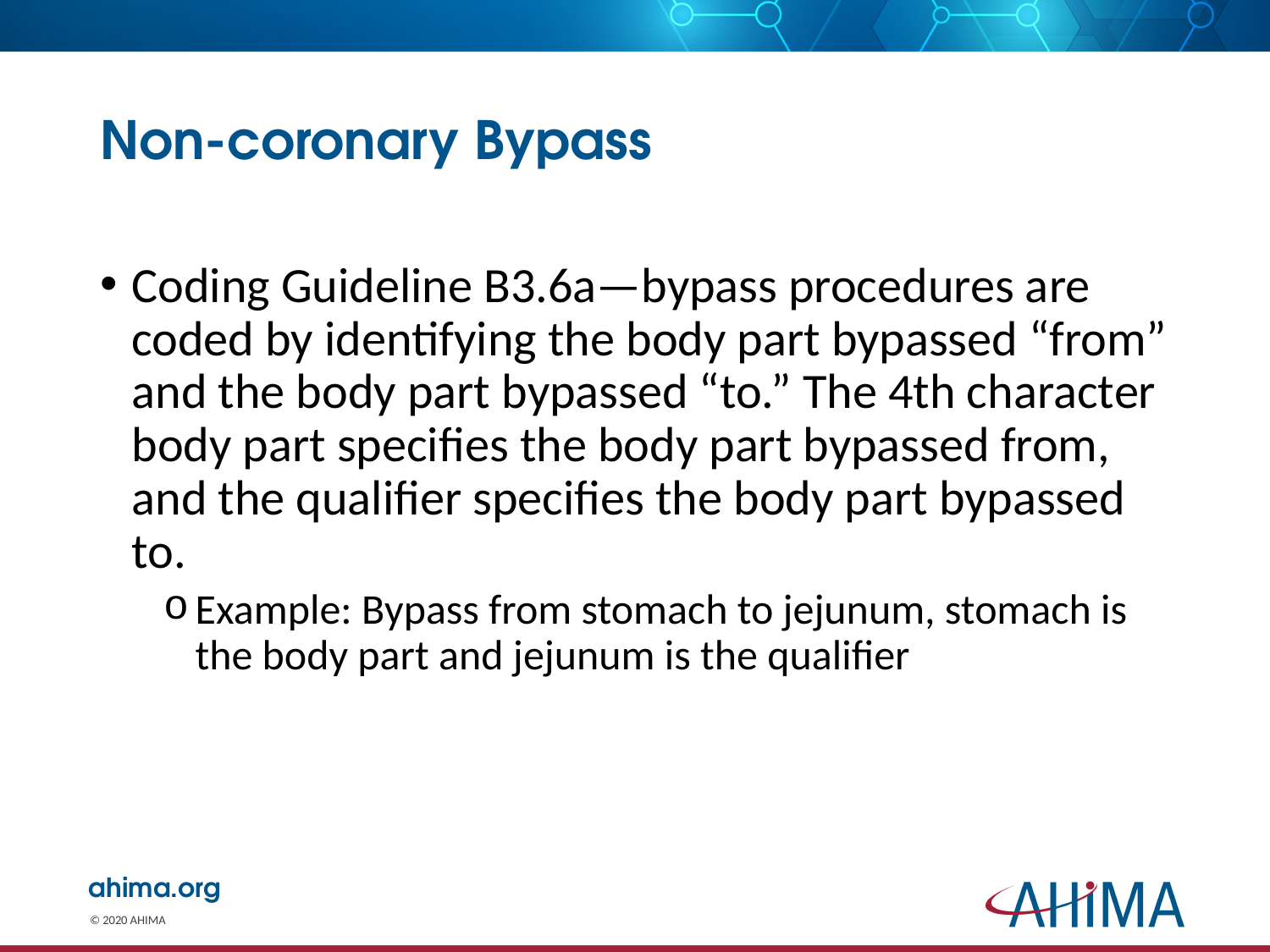

# Non-coronary Bypass
Coding Guideline B3.6a—bypass procedures are coded by identifying the body part bypassed “from” and the body part bypassed “to.” The 4th character body part specifies the body part bypassed from, and the qualifier specifies the body part bypassed to.
Example: Bypass from stomach to jejunum, stomach is the body part and jejunum is the qualifier